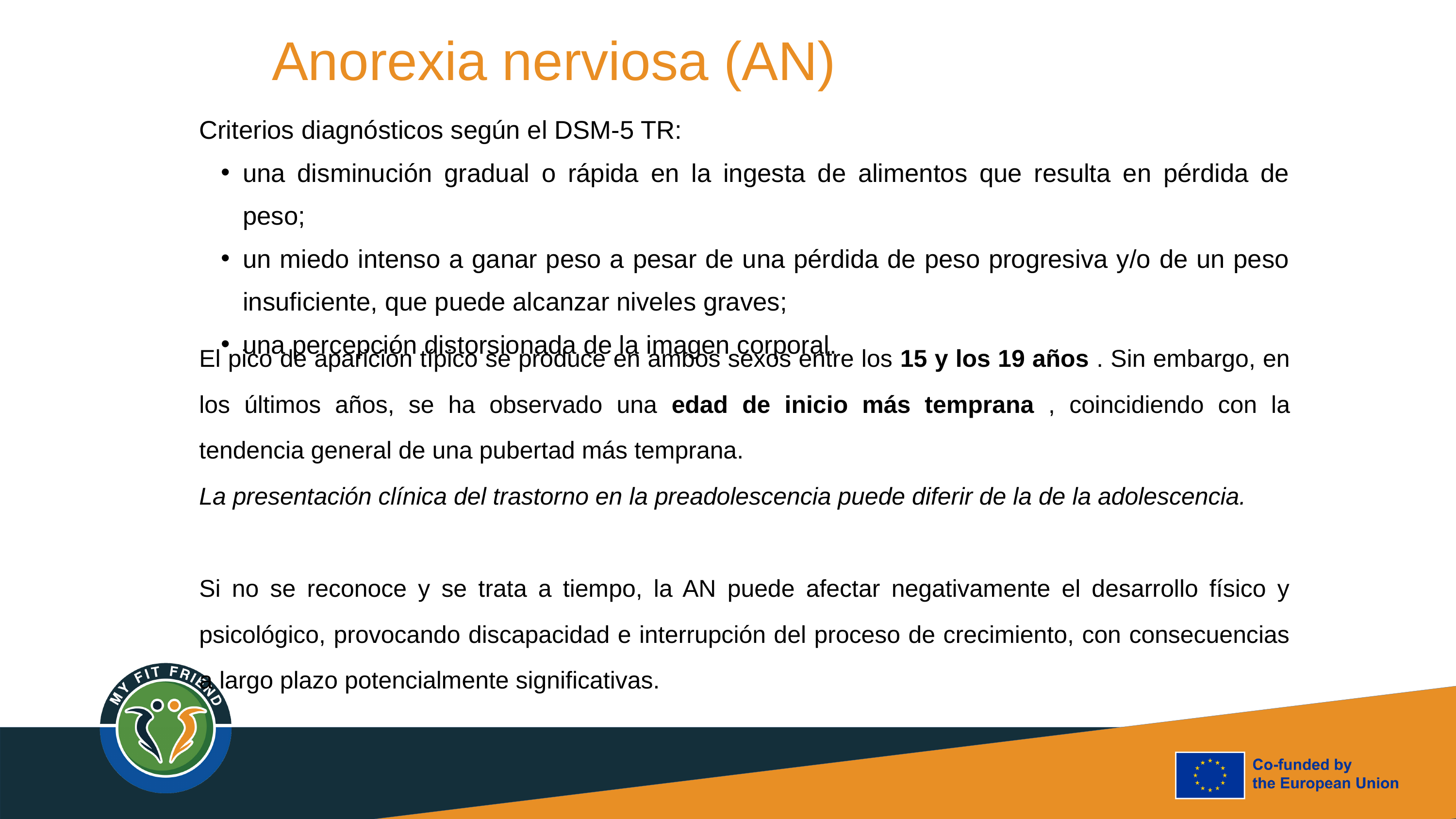

Anorexia nerviosa (AN)
Criterios diagnósticos según el DSM-5 TR:
una disminución gradual o rápida en la ingesta de alimentos que resulta en pérdida de peso;
un miedo intenso a ganar peso a pesar de una pérdida de peso progresiva y/o de un peso insuficiente, que puede alcanzar niveles graves;
una percepción distorsionada de la imagen corporal.
El pico de aparición típico se produce en ambos sexos entre los 15 y los 19 años . Sin embargo, en los últimos años, se ha observado una edad de inicio más temprana , coincidiendo con la tendencia general de una pubertad más temprana.
La presentación clínica del trastorno en la preadolescencia puede diferir de la de la adolescencia.

Si no se reconoce y se trata a tiempo, la AN puede afectar negativamente el desarrollo físico y psicológico, provocando discapacidad e interrupción del proceso de crecimiento, con consecuencias a largo plazo potencialmente significativas.